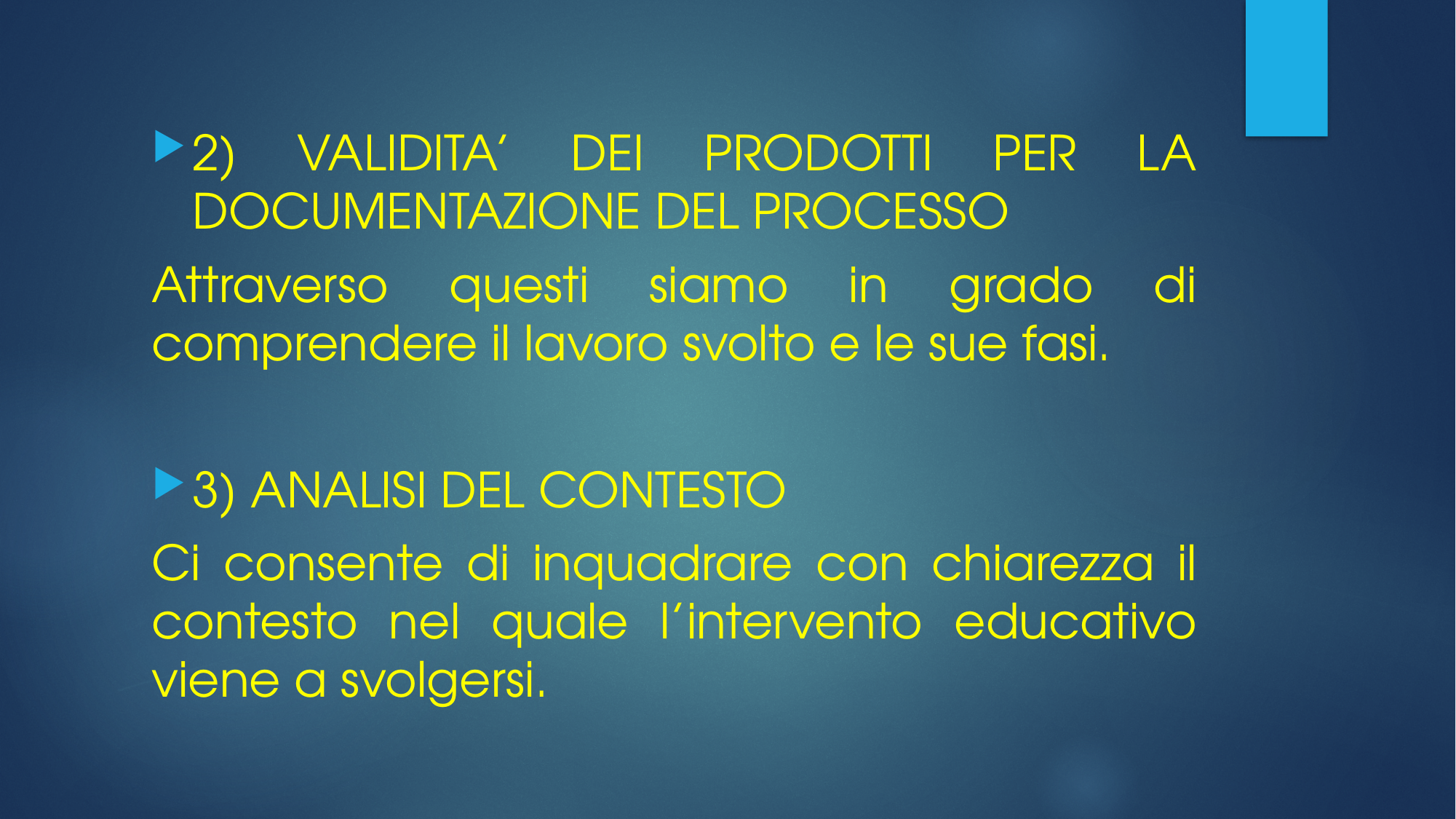

2) VALIDITA’ DEI PRODOTTI PER LA DOCUMENTAZIONE DEL PROCESSO
Attraverso questi siamo in grado di comprendere il lavoro svolto e le sue fasi.

3) ANALISI DEL CONTESTO
Ci consente di inquadrare con chiarezza il contesto nel quale l’intervento educativo viene a svolgersi.